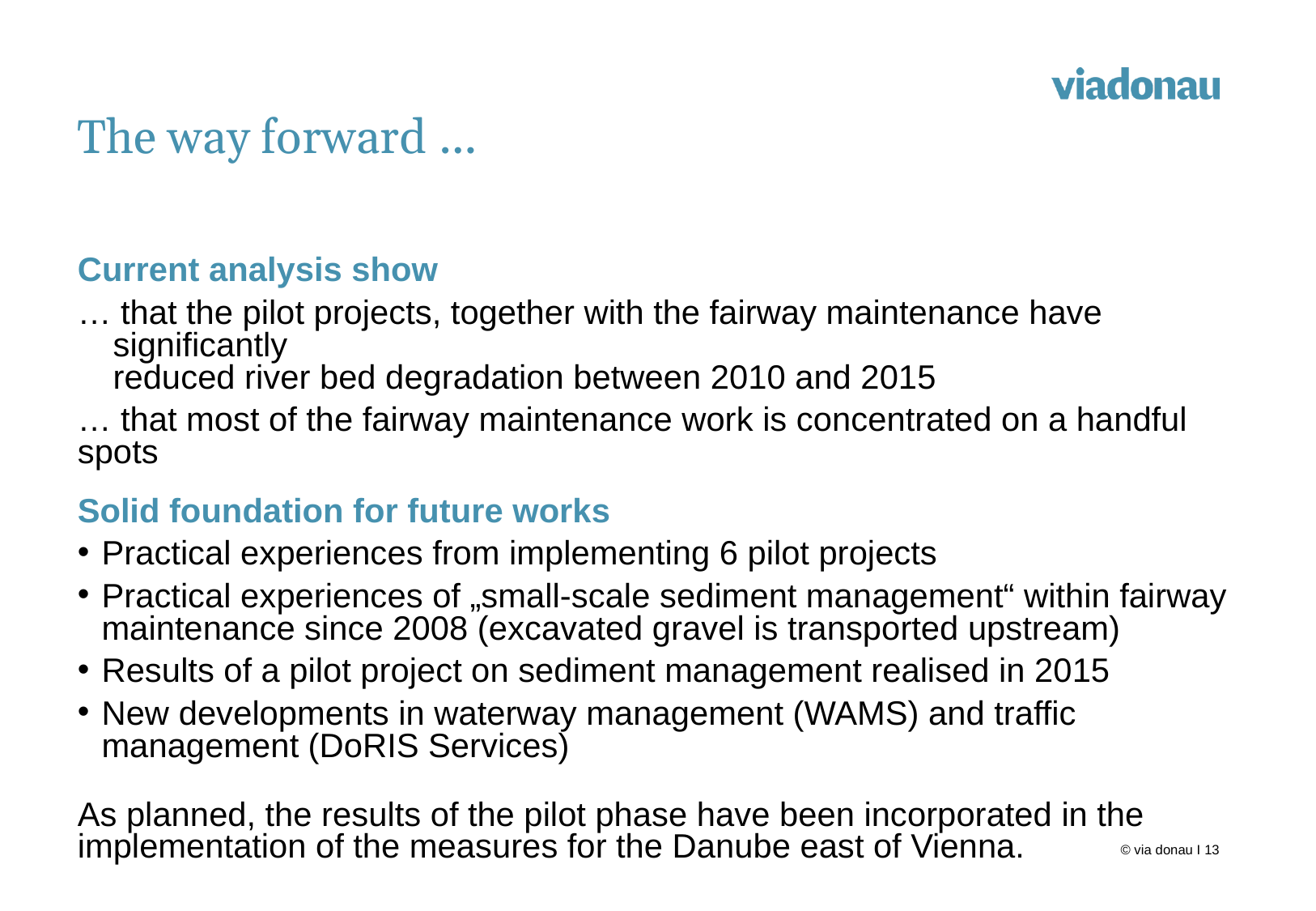

# The way forward …
Current analysis show
… that the pilot projects, together with the fairway maintenance have significantly
reduced river bed degradation between 2010 and 2015
… that most of the fairway maintenance work is concentrated on a handful spots
Solid foundation for future works
Practical experiences from implementing 6 pilot projects
Practical experiences of „small-scale sediment management“ within fairway maintenance since 2008 (excavated gravel is transported upstream)
Results of a pilot project on sediment management realised in 2015
New developments in waterway management (WAMS) and traffic management (DoRIS Services)

As planned, the results of the pilot phase have been incorporated in the implementation of the measures for the Danube east of Vienna.
© via donau I 13